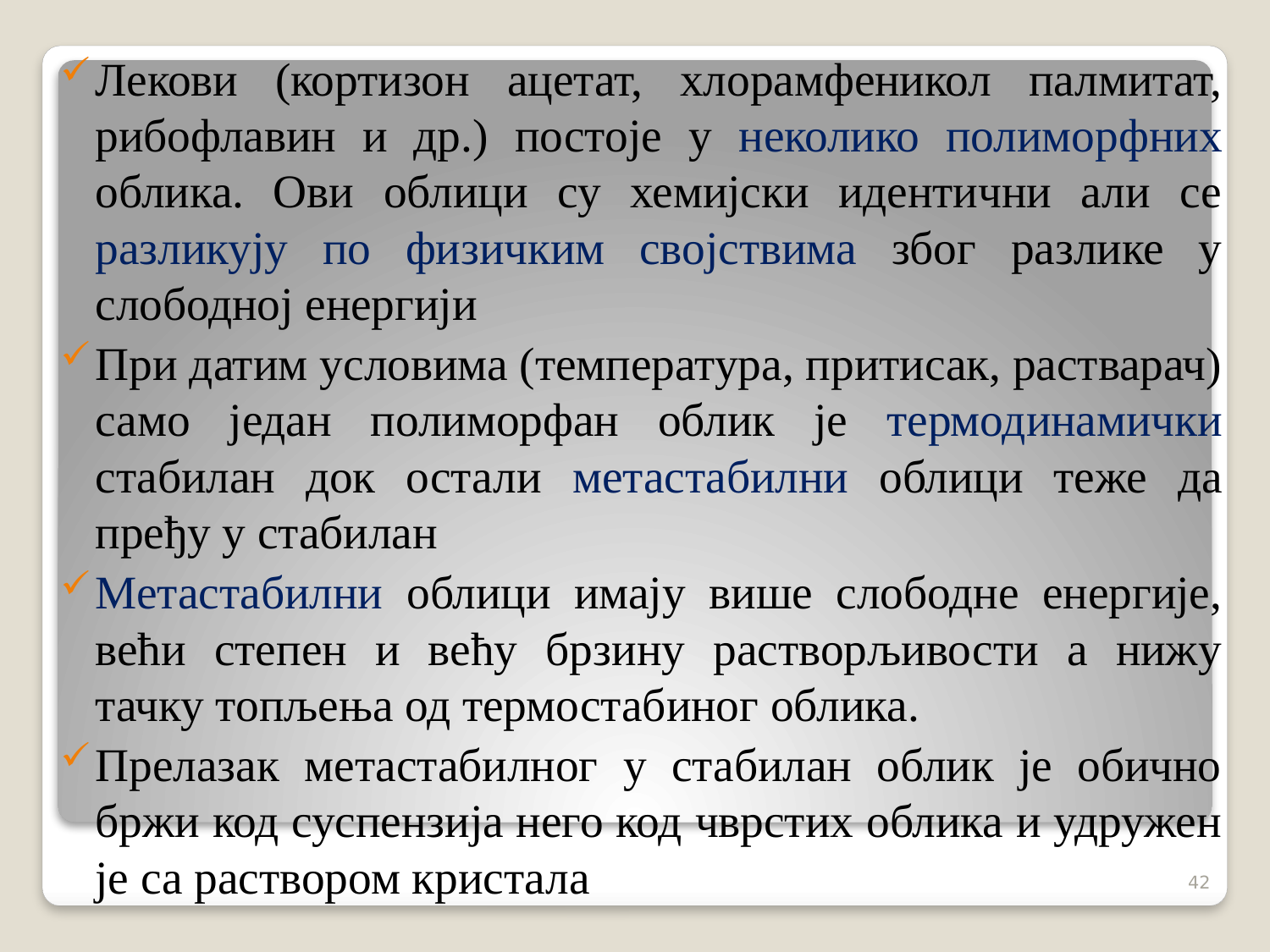

Лекови (кортизон ацетат, хлорамфеникол палмитат, рибофлавин и др.) постоје у неколико полиморфних облика. Ови облици су хемијски идентични али се разликују по физичким својствима због разлике у слободној енергији
При датим условима (температура, притисак, растварач) само један полиморфан облик је термодинамички стабилан док остали метастабилни облици теже да пређу у стабилан
Метастабилни облици имају више слободне енергије, већи степен и већу брзину растворљивости а нижу тачку топљења од термостабиног облика.
Прелазак метастабилног у стабилан облик је обично бржи код суспензија него код чврстих облика и удружен је са раствором кристала
42